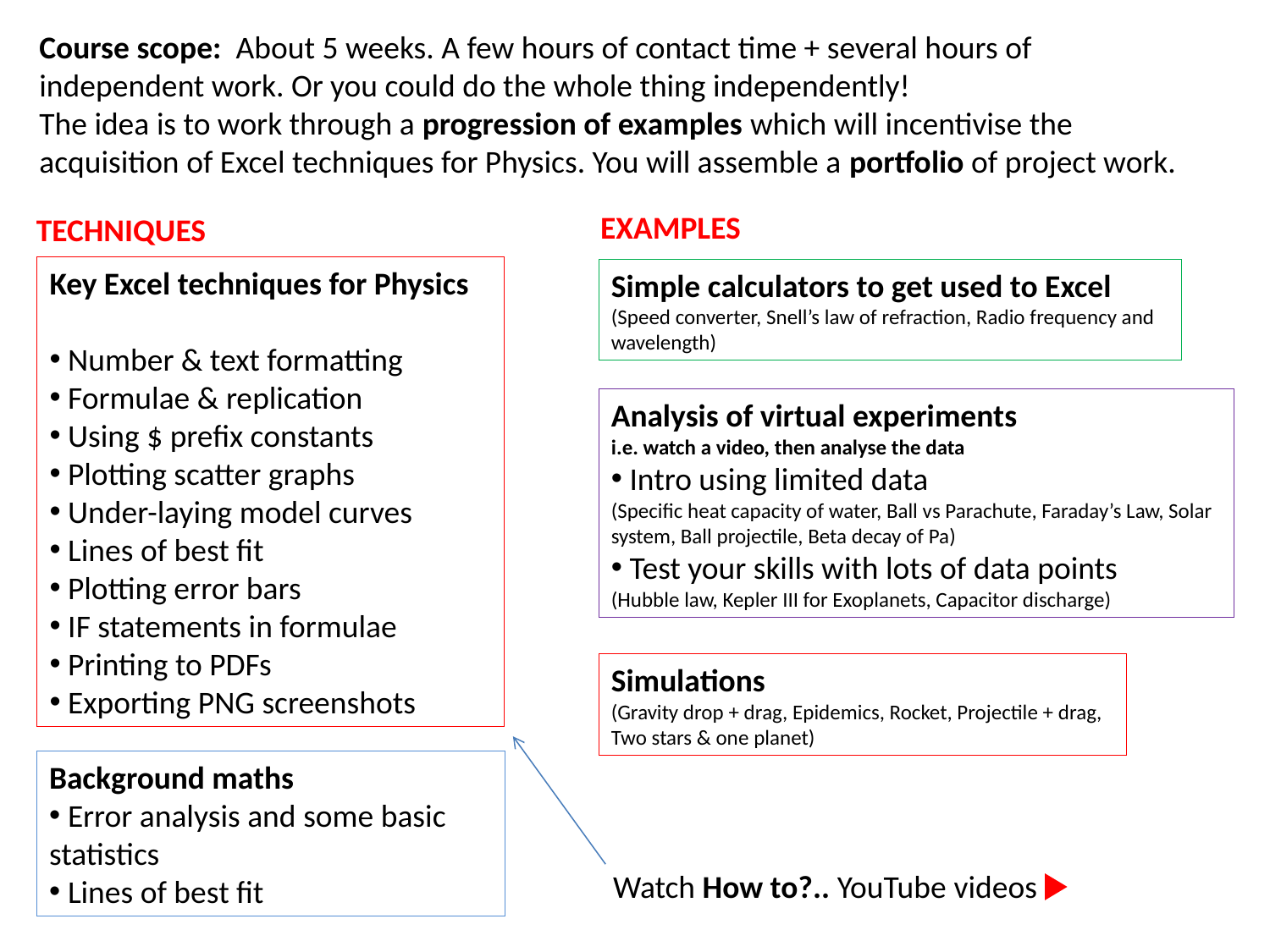

Course scope:  About 5 weeks. A few hours of contact time + several hours of independent work. Or you could do the whole thing independently!
The idea is to work through a progression of examples which will incentivise the acquisition of Excel techniques for Physics. You will assemble a portfolio of project work.
EXAMPLES
TECHNIQUES
Key Excel techniques for Physics

 Number & text formatting
 Formulae & replication
 Using $ prefix constants
 Plotting scatter graphs
 Under-laying model curves
 Lines of best fit
 Plotting error bars
 IF statements in formulae
 Printing to PDFs
 Exporting PNG screenshots
Simple calculators to get used to Excel
(Speed converter, Snell’s law of refraction, Radio frequency and wavelength)
Analysis of virtual experiments
i.e. watch a video, then analyse the data
 Intro using limited data
(Specific heat capacity of water, Ball vs Parachute, Faraday’s Law, Solar system, Ball projectile, Beta decay of Pa)
 Test your skills with lots of data points
(Hubble law, Kepler III for Exoplanets, Capacitor discharge)
Simulations
(Gravity drop + drag, Epidemics, Rocket, Projectile + drag,
Two stars & one planet)
Background maths
 Error analysis and some basic statistics
 Lines of best fit
Watch How to?.. YouTube videos